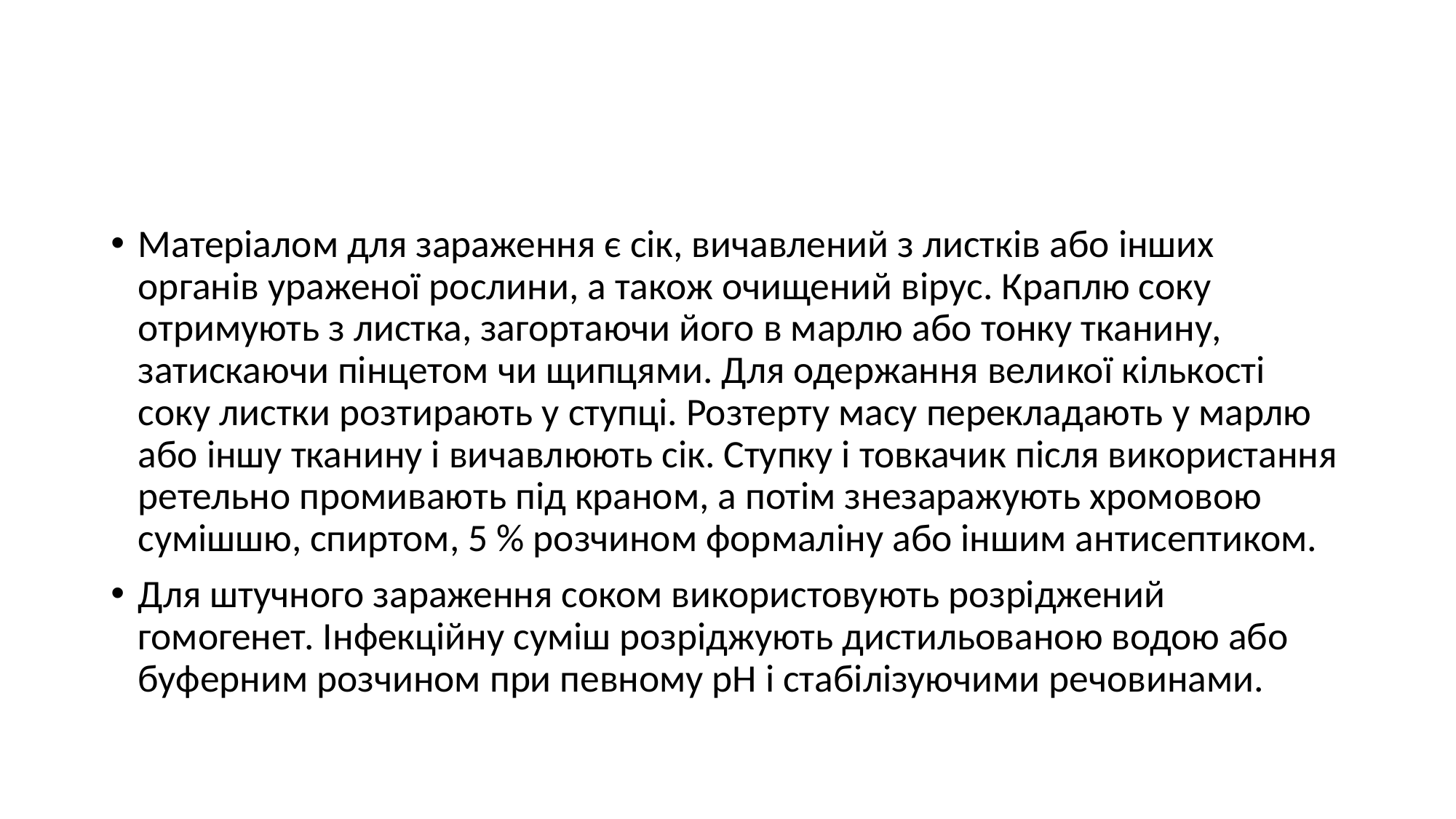

#
Матеріалом для зараження є сік, вичавлений з листків або інших органів ураженої рослини, а також очищений вірус. Краплю соку отримують з листка, загортаючи його в марлю або тонку тканину, затискаючи пінцетом чи щипцями. Для одержання великої кількості соку листки розтирають у ступці. Розтерту масу перекладають у марлю або іншу тканину і вичавлюють сік. Ступку і товкачик після використання ретельно промивають під краном, а потім знезаражують хромовою сумішшю, спиртом, 5 % розчином формаліну або іншим антисептиком.
Для штучного зараження соком використовують розріджений гомогенет. Інфекційну суміш розріджують дистильованою водою або буферним розчином при певному pH і стабілізуючими речовинами.